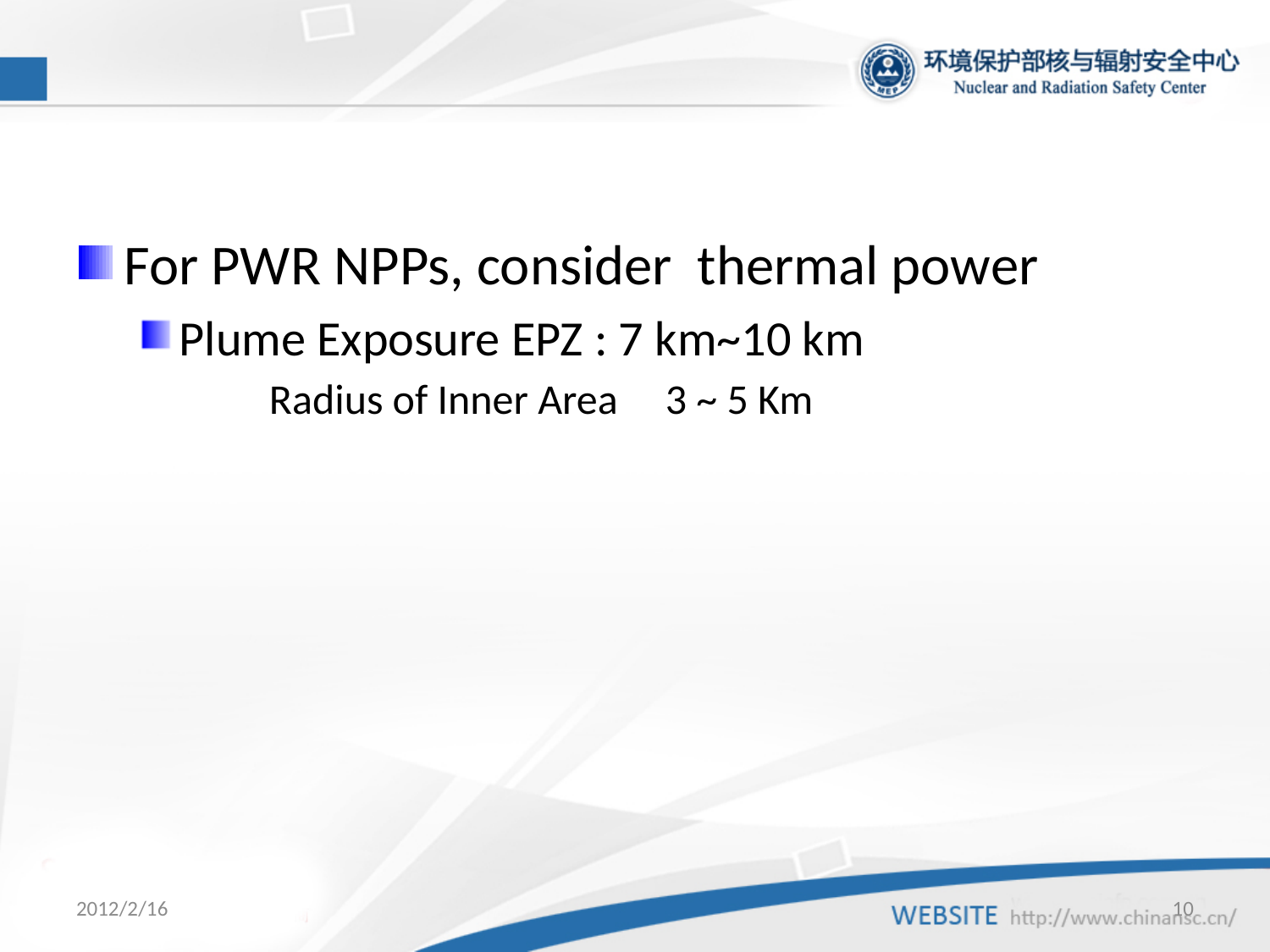

#
For PWR NPPs, consider  thermal power
Plume Exposure EPZ : 7 km~10 km
        Radius of Inner Area     3 ~ 5 Km
2012/2/16
10